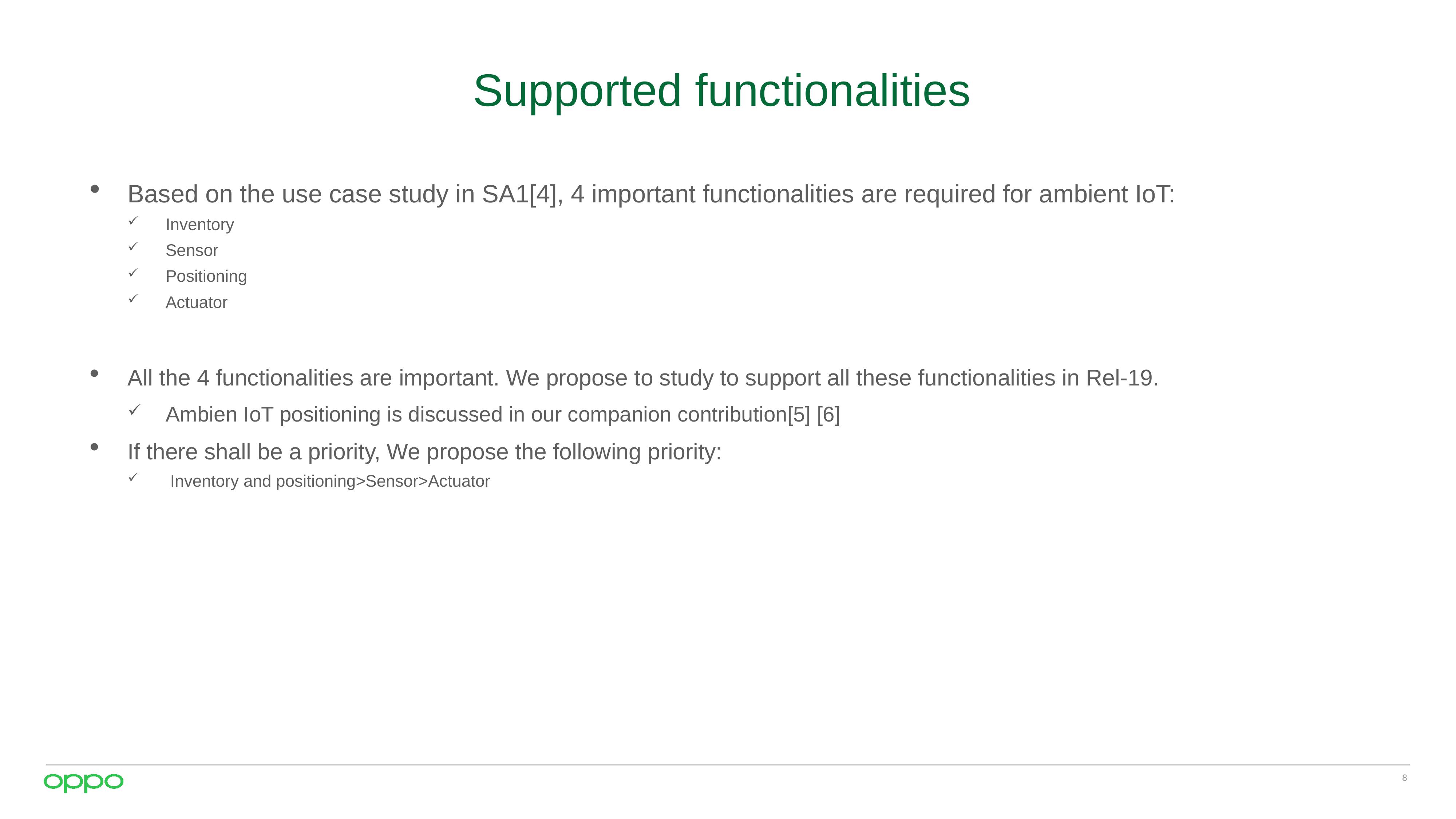

# Supported functionalities
Based on the use case study in SA1[4], 4 important functionalities are required for ambient IoT:
Inventory
Sensor
Positioning
Actuator

All the 4 functionalities are important. We propose to study to support all these functionalities in Rel-19.
Ambien IoT positioning is discussed in our companion contribution[5] [6]
If there shall be a priority, We propose the following priority:
 Inventory and positioning>Sensor>Actuator